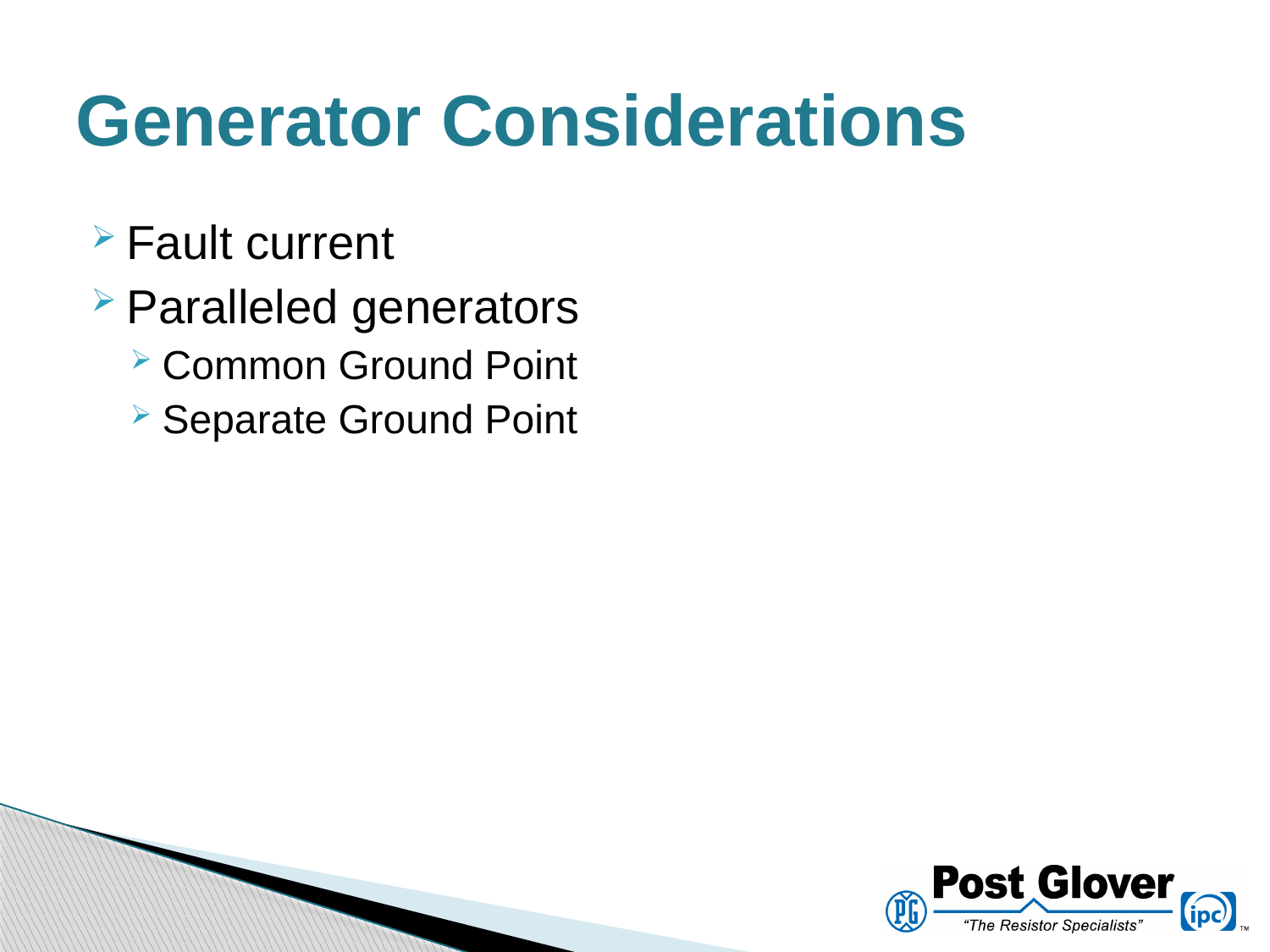

# Generator Considerations
Fault current
Paralleled generators
Common Ground Point
Separate Ground Point